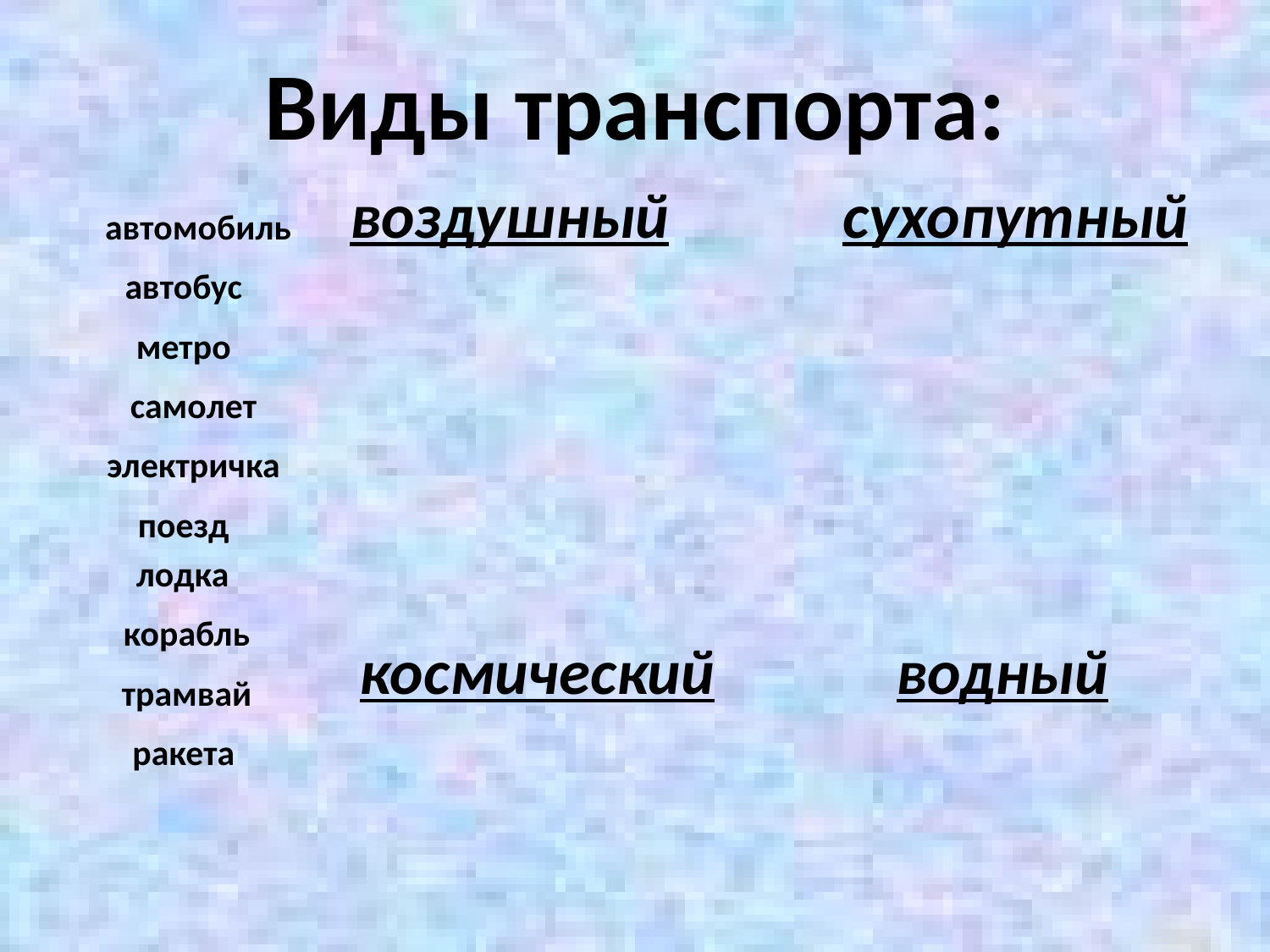

# Виды транспорта:
воздушный
сухопутный
автомобиль
автобус
метро
самолет
электричка
поезд
 лодка
  корабль
космический
водный
       трамвай
ракета